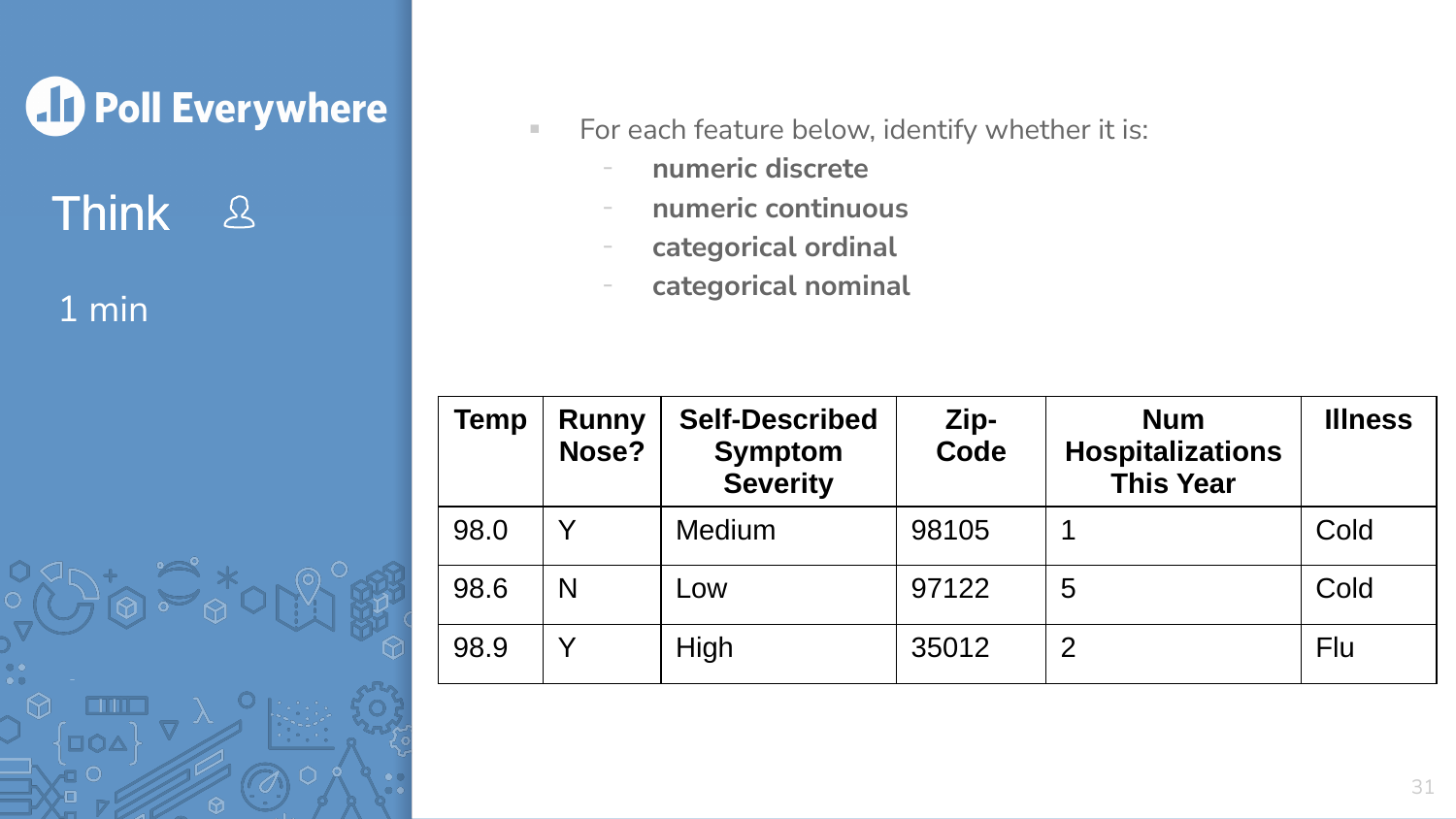

For each feature below, identify whether it is:
numeric discrete
numeric continuous
categorical ordinal
categorical nominal
# 1 min
| Temp | Runny Nose? | Self-Described Symptom Severity | Zip-Code | Num Hospitalizations This Year | Illness |
| --- | --- | --- | --- | --- | --- |
| 98.0 | Y | Medium | 98105 | 1 | Cold |
| 98.6 | N | Low | 97122 | 5 | Cold |
| 98.9 | Y | High | 35012 | 2 | Flu |

31